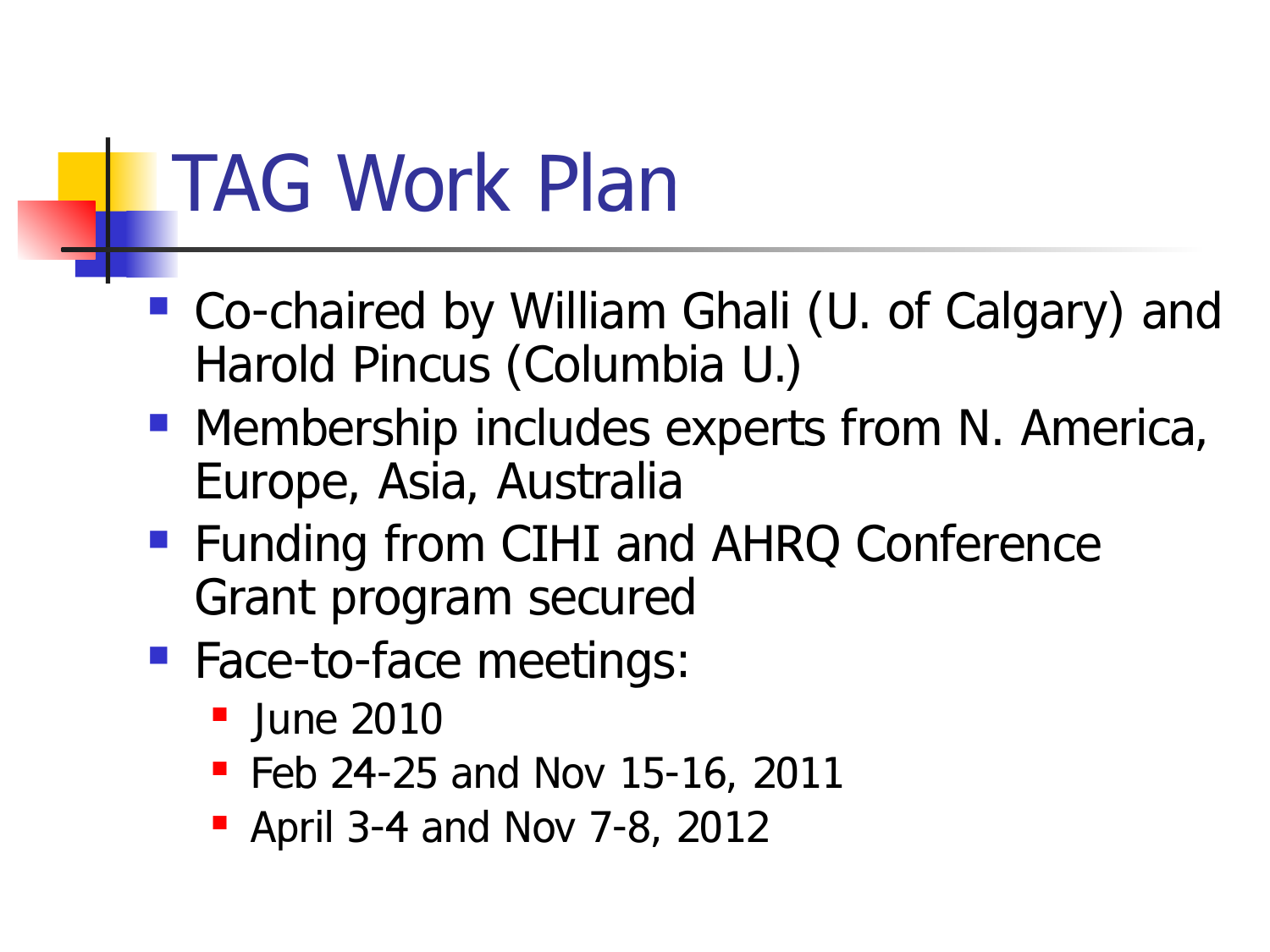

# TAG Work Plan
Co-chaired by William Ghali (U. of Calgary) and Harold Pincus (Columbia U.)
Membership includes experts from N. America, Europe, Asia, Australia
Funding from CIHI and AHRQ Conference Grant program secured
Face-to-face meetings:
June 2010
Feb 24-25 and Nov 15-16, 2011
April 3-4 and Nov 7-8, 2012